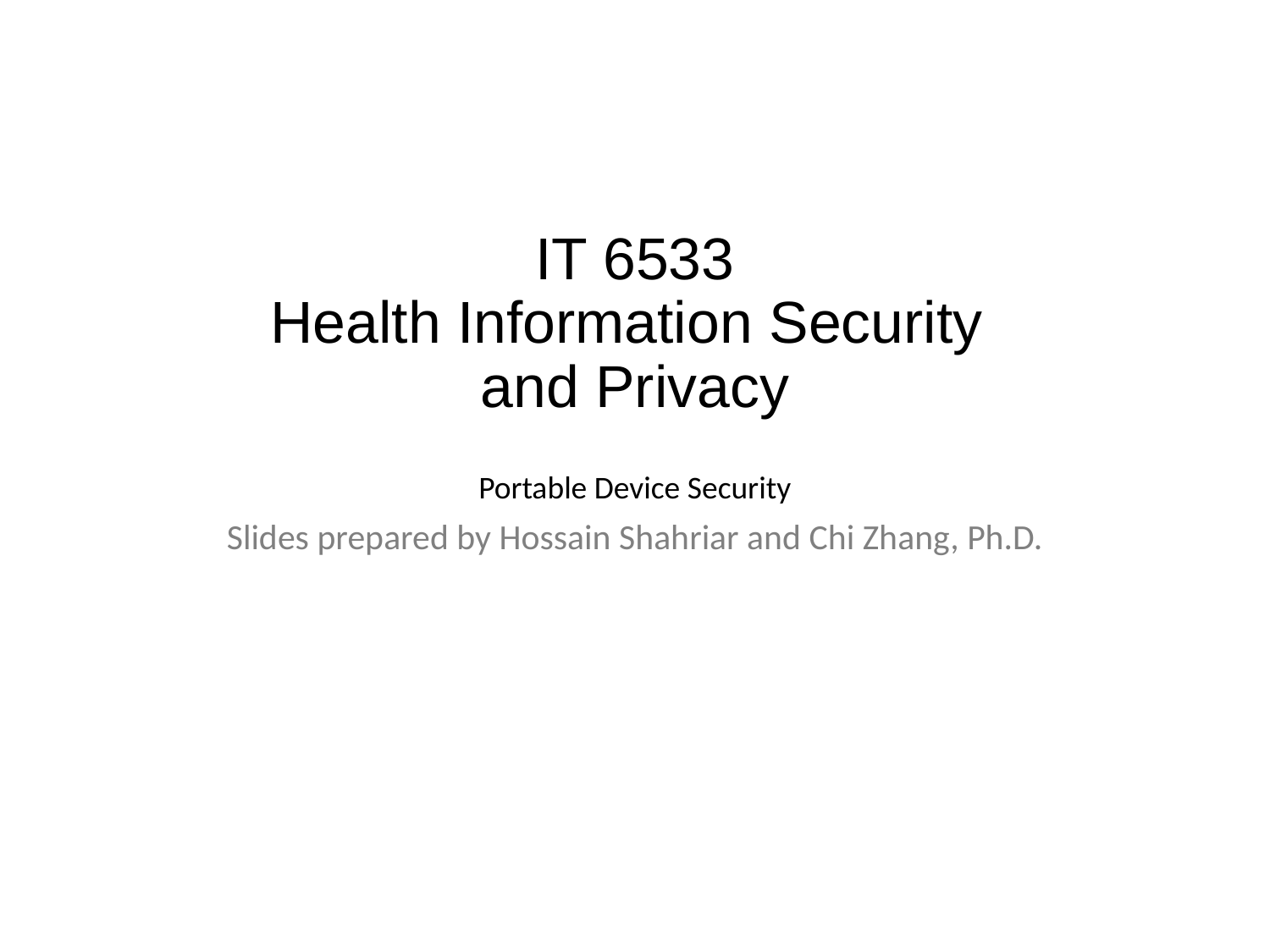

# IT 6533 Health Information Security and Privacy
Portable Device Security
Slides prepared by Hossain Shahriar and Chi Zhang, Ph.D.